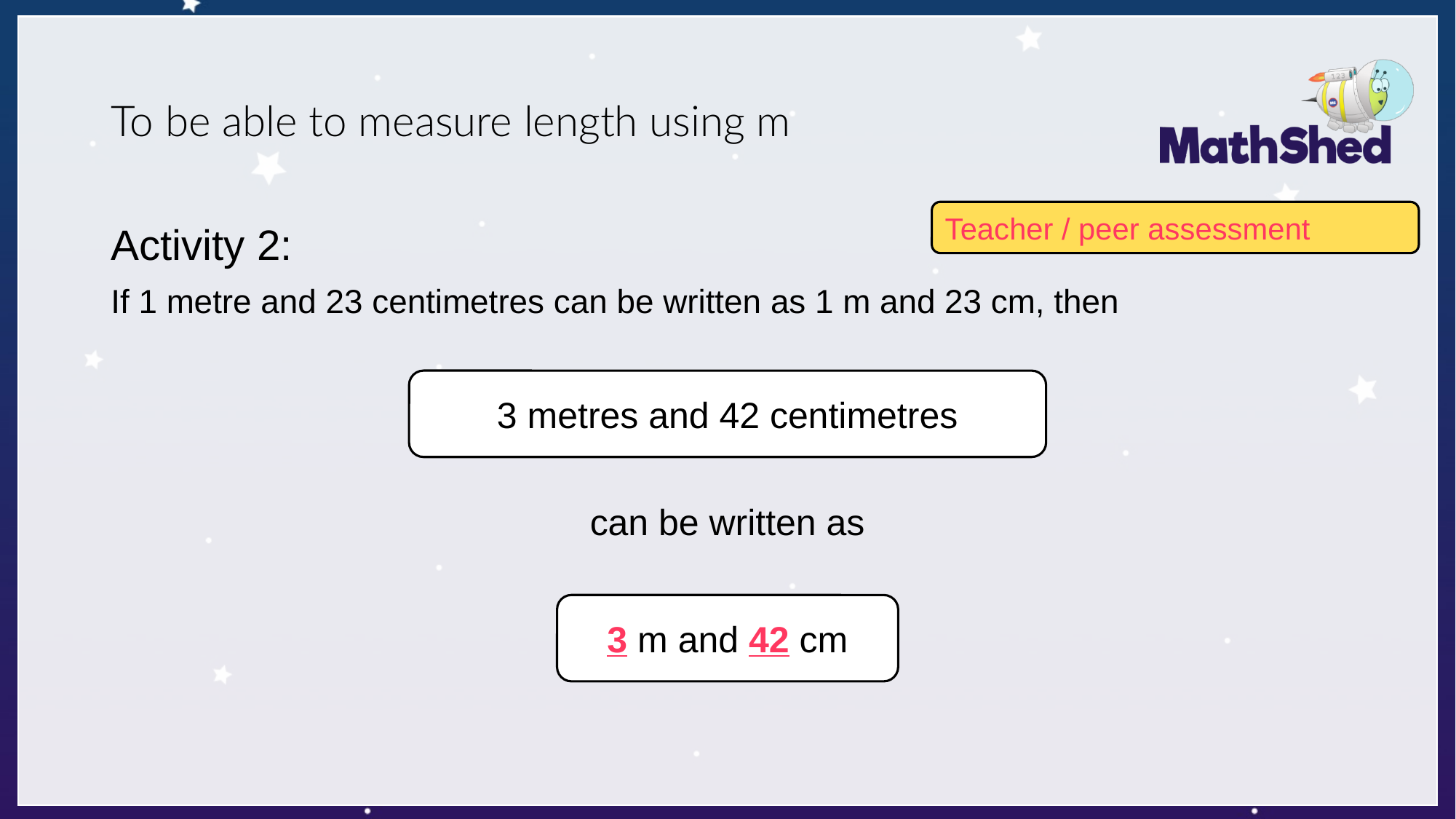

# To be able to measure length using m
Teacher / peer assessment
Activity 2:
If 1 metre and 23 centimetres can be written as 1 m and 23 cm, then
3 metres and 42 centimetres
can be written as
3 m and 42 cm